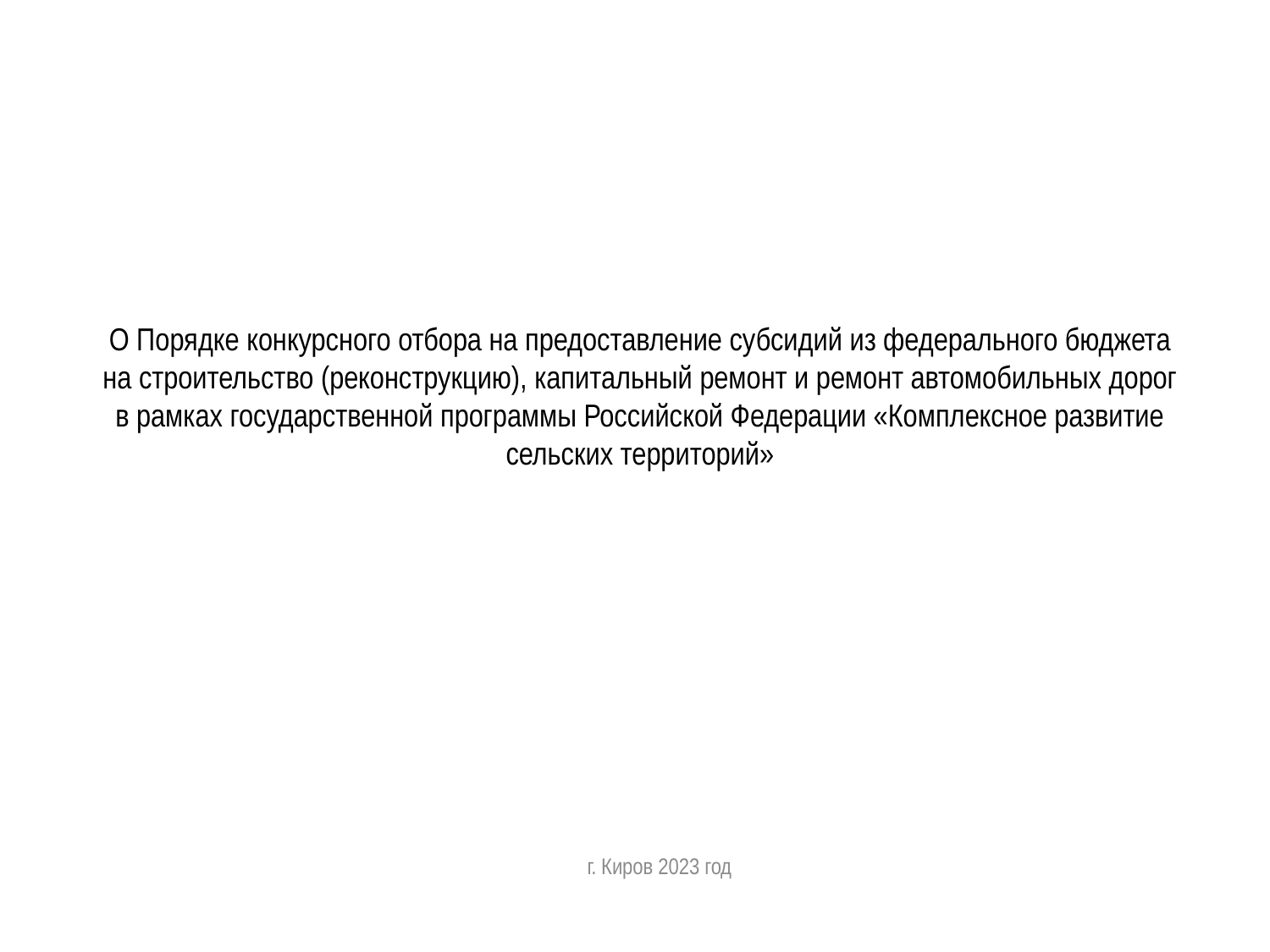

# О Порядке конкурсного отбора на предоставление субсидий из федерального бюджета на строительство (реконструкцию), капитальный ремонт и ремонт автомобильных дорог в рамках государственной программы Российской Федерации «Комплексное развитие сельских территорий»
г. Киров 2023 год